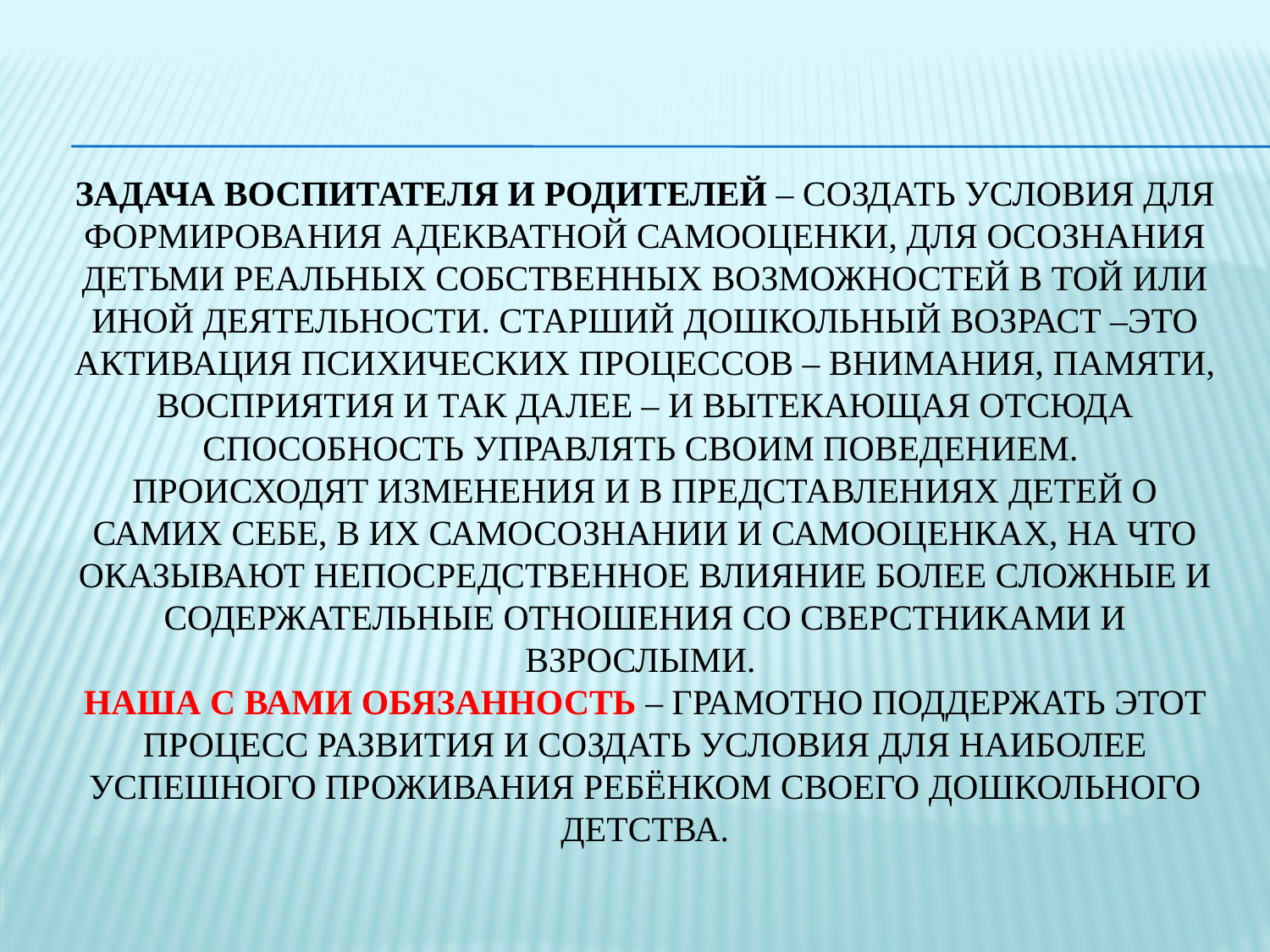

Задача воспитателя и родителей – создать условия для формирования адекватной самооценки, для осознания детьми реальных собственных возможностей в той или иной деятельности. старший дошкольный возраст –Это активация психических процессов – внимания, памяти, восприятия и так далее – и вытекающая отсюда способность управлять своим поведением.
Происходят изменения и в представлениях детей о самих себе, в их самосознании и самооценках, на что оказывают непосредственное влияние более сложные и содержательные отношения со сверстниками и взрослыми.
Наша с вами обязанность – грамотно поддержать этот процесс развития и создать условия для наиболее успешного проживания ребёнком своего дошкольного детства.